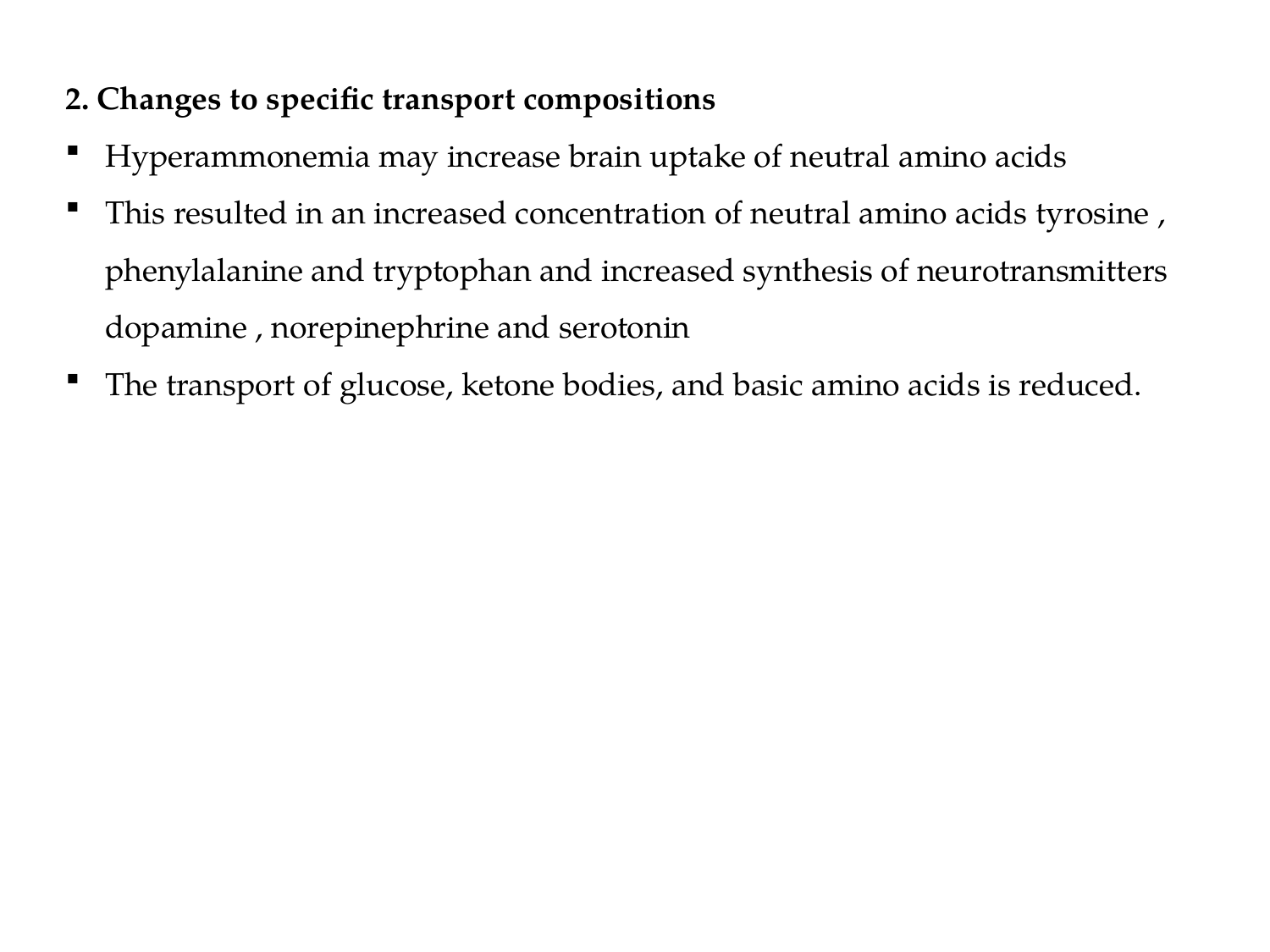

2. Changes to specific transport compositions
Hyperammonemia may increase brain uptake of neutral amino acids
This resulted in an increased concentration of neutral amino acids tyrosine , phenylalanine and tryptophan and increased synthesis of neurotransmitters dopamine , norepinephrine and serotonin
The transport of glucose, ketone bodies, and basic amino acids is reduced.